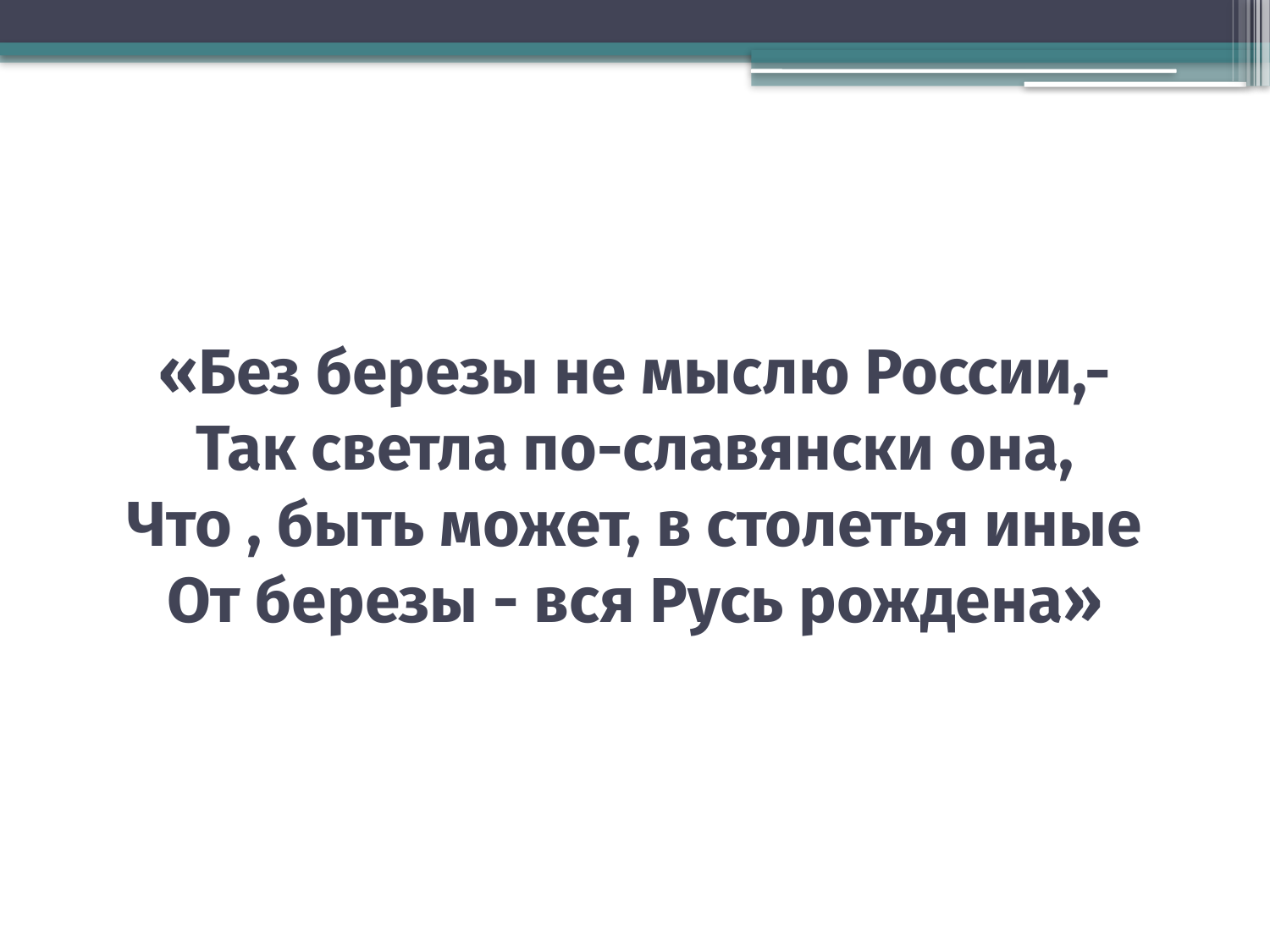

# «Без березы не мыслю России,- Так светла по-славянски она, Что , быть может, в столетья иные От березы - вся Русь рождена»